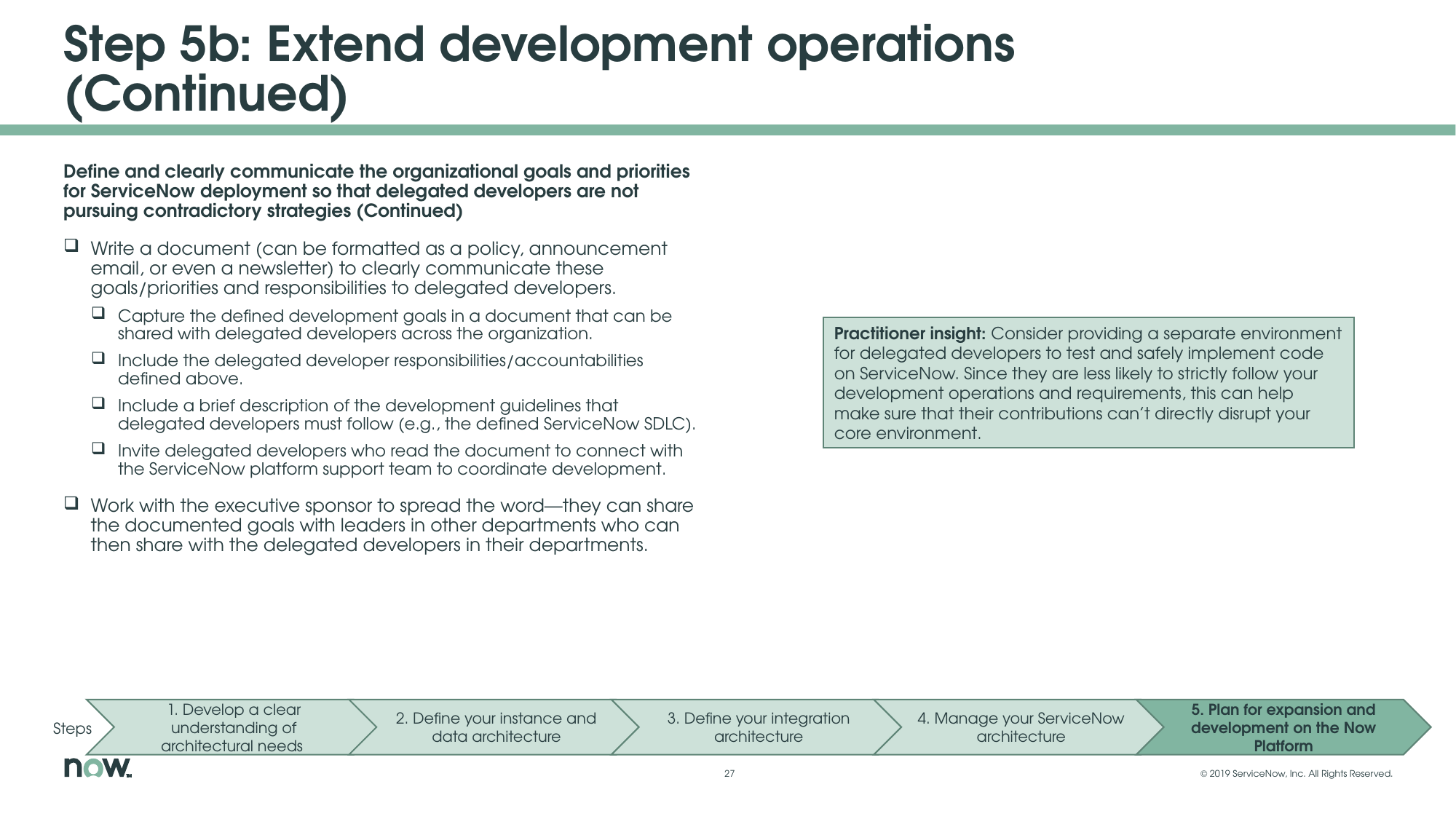

# Step 5b: Extend development operations (Continued)

Define and clearly communicate the organizational goals and priorities for ServiceNow deployment so that delegated developers are not pursuing contradictory strategies (Continued)
Write a document (can be formatted as a policy, announcement email, or even a newsletter) to clearly communicate these goals/priorities and responsibilities to delegated developers.
Capture the defined development goals in a document that can be shared with delegated developers across the organization.
Include the delegated developer responsibilities/accountabilities defined above.
Include a brief description of the development guidelines that delegated developers must follow (e.g., the defined ServiceNow SDLC).
Invite delegated developers who read the document to connect with the ServiceNow platform support team to coordinate development.
Work with the executive sponsor to spread the word—they can share the documented goals with leaders in other departments who can then share with the delegated developers in their departments.
Practitioner insight: Consider providing a separate environment for delegated developers to test and safely implement code on ServiceNow. Since they are less likely to strictly follow your development operations and requirements, this can help make sure that their contributions can’t directly disrupt your core environment.
1. Develop a clear understanding of architectural needs
2. Define your instance and data architecture
3. Define your integration architecture
4. Manage your ServiceNow architecture
5. Plan for expansion and development on the Now Platform
Steps